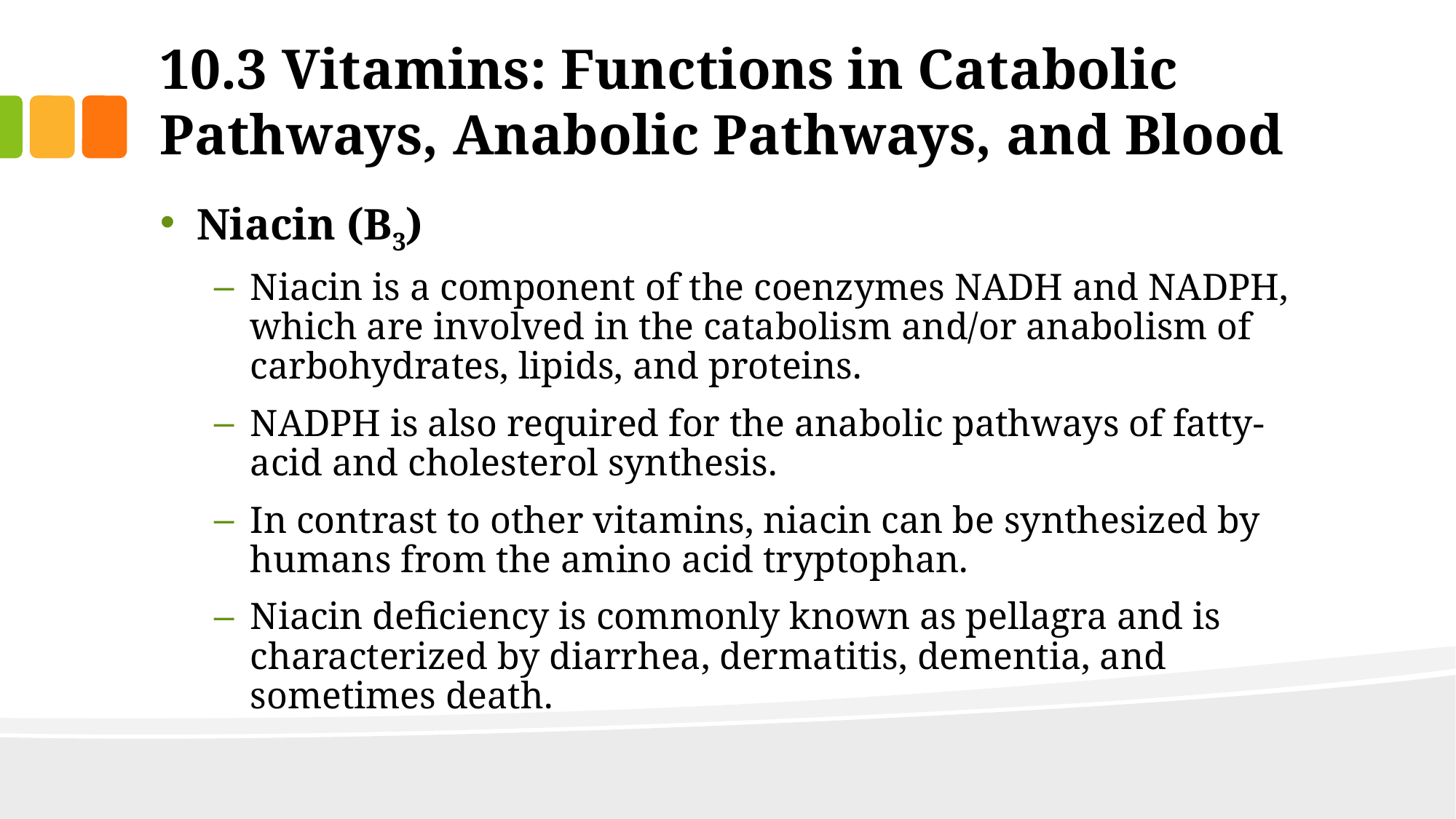

# 10.3 Vitamins: Functions in Catabolic Pathways, Anabolic Pathways, and Blood
Niacin (B3)
Niacin is a component of the coenzymes NADH and NADPH, which are involved in the catabolism and/or anabolism of carbohydrates, lipids, and proteins.
NADPH is also required for the anabolic pathways of fatty-acid and cholesterol synthesis.
In contrast to other vitamins, niacin can be synthesized by humans from the amino acid tryptophan.
Niacin deficiency is commonly known as pellagra and is characterized by diarrhea, dermatitis, dementia, and sometimes death.